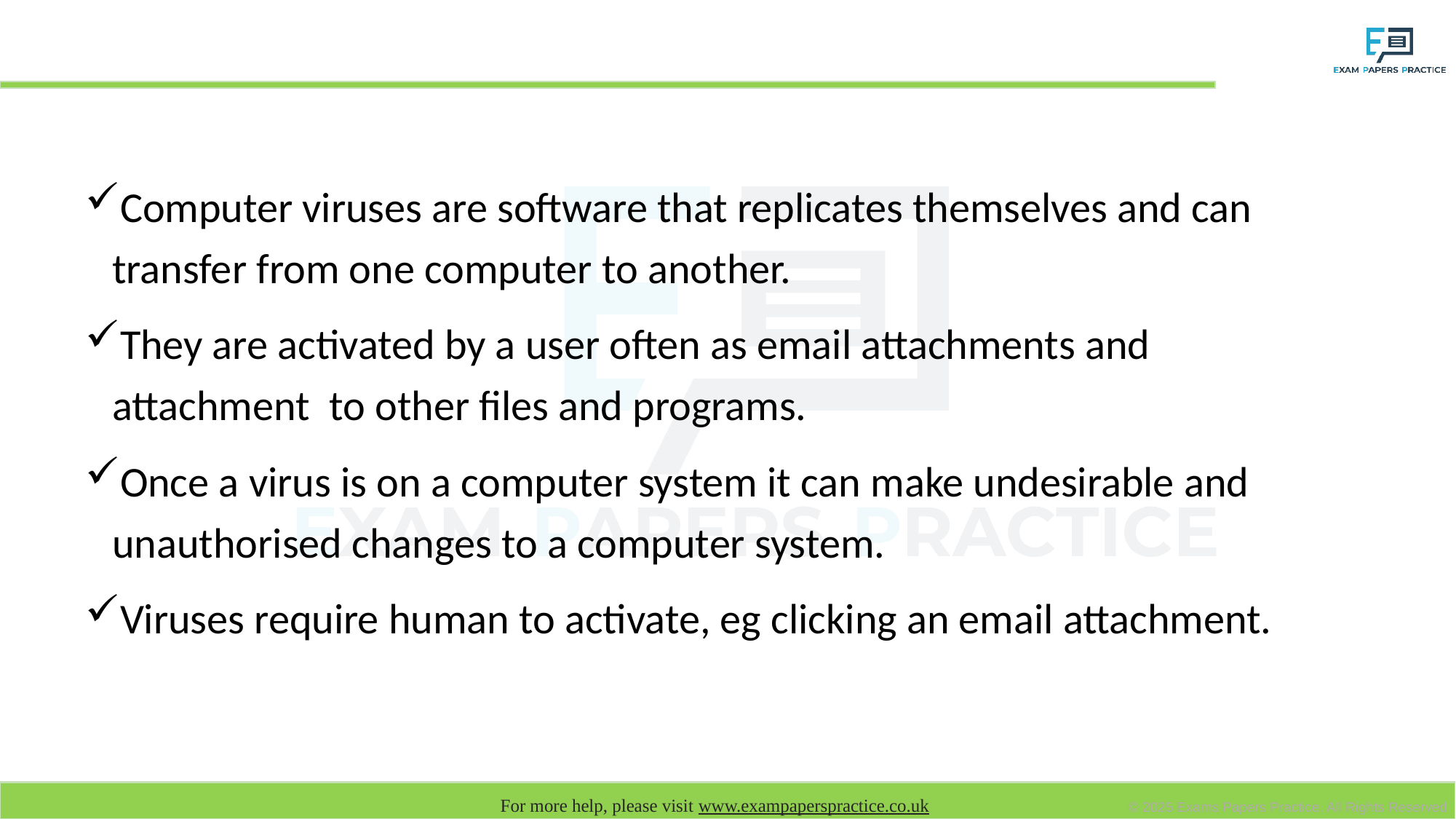

# Computer Virus
Computer viruses are software that replicates themselves and can transfer from one computer to another.
They are activated by a user often as email attachments and attachment  to other files and programs.
Once a virus is on a computer system it can make undesirable and unauthorised changes to a computer system.
Viruses require human to activate, eg clicking an email attachment.